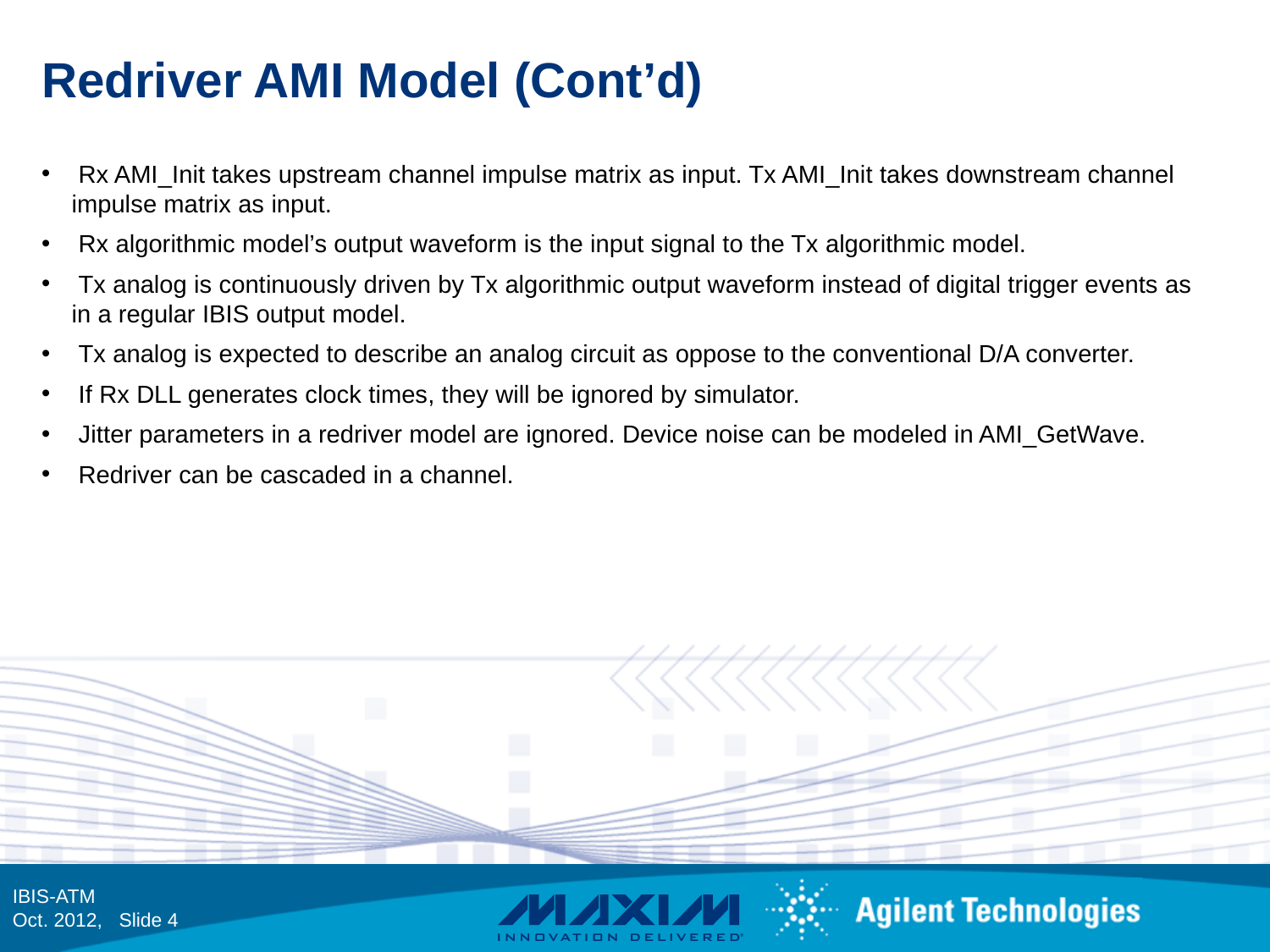

Redriver AMI Model (Cont’d)
 Rx AMI_Init takes upstream channel impulse matrix as input. Tx AMI_Init takes downstream channel impulse matrix as input.
 Rx algorithmic model’s output waveform is the input signal to the Tx algorithmic model.
 Tx analog is continuously driven by Tx algorithmic output waveform instead of digital trigger events as in a regular IBIS output model.
 Tx analog is expected to describe an analog circuit as oppose to the conventional D/A converter.
 If Rx DLL generates clock times, they will be ignored by simulator.
 Jitter parameters in a redriver model are ignored. Device noise can be modeled in AMI_GetWave.
 Redriver can be cascaded in a channel.